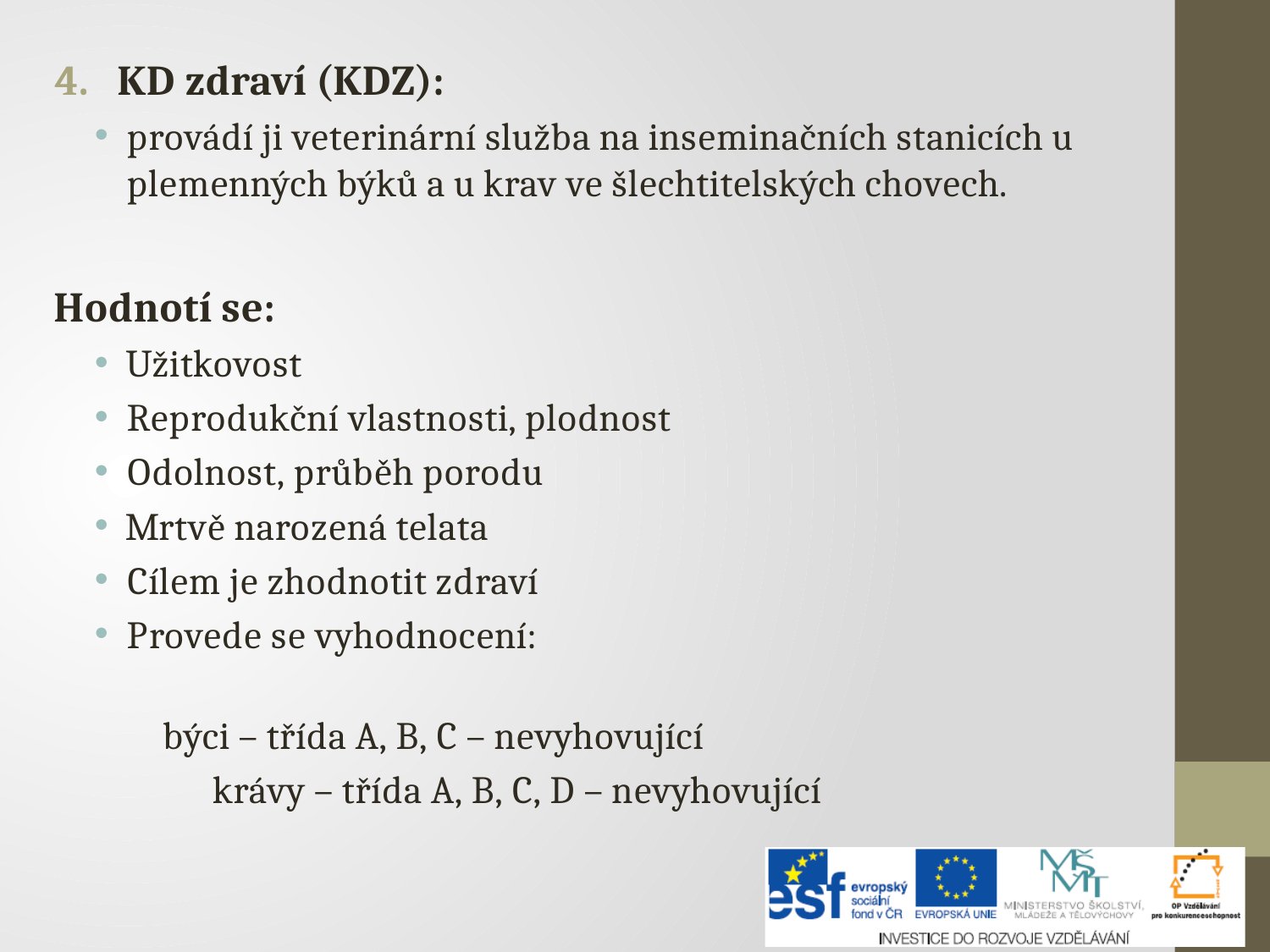

KD zdraví (KDZ):
provádí ji veterinární služba na inseminačních stanicích u plemenných býků a u krav ve šlechtitelských chovech.

Hodnotí se:
Užitkovost
Reprodukční vlastnosti, plodnost
Odolnost, průběh porodu
Mrtvě narozená telata
Cílem je zhodnotit zdraví
Provede se vyhodnocení:
  býci – třída A, B, C – nevyhovující
		krávy – třída A, B, C, D – nevyhovující